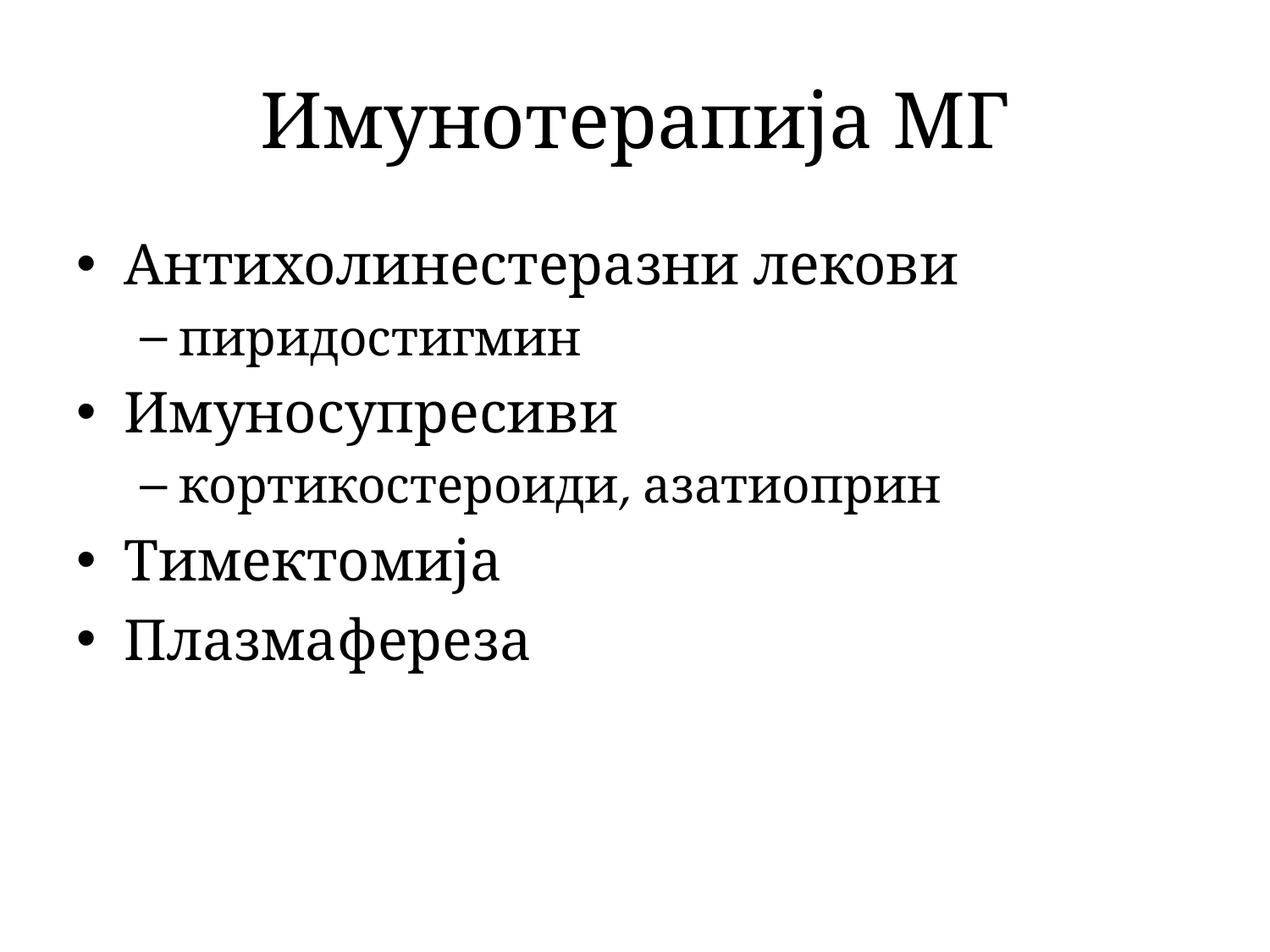

# Имунотерапија МГ
Антихолинестеразни лекови
пиридостигмин
Имуносупресиви
кортикостероиди, азатиоприн
Тимектомија
Плазмафереза